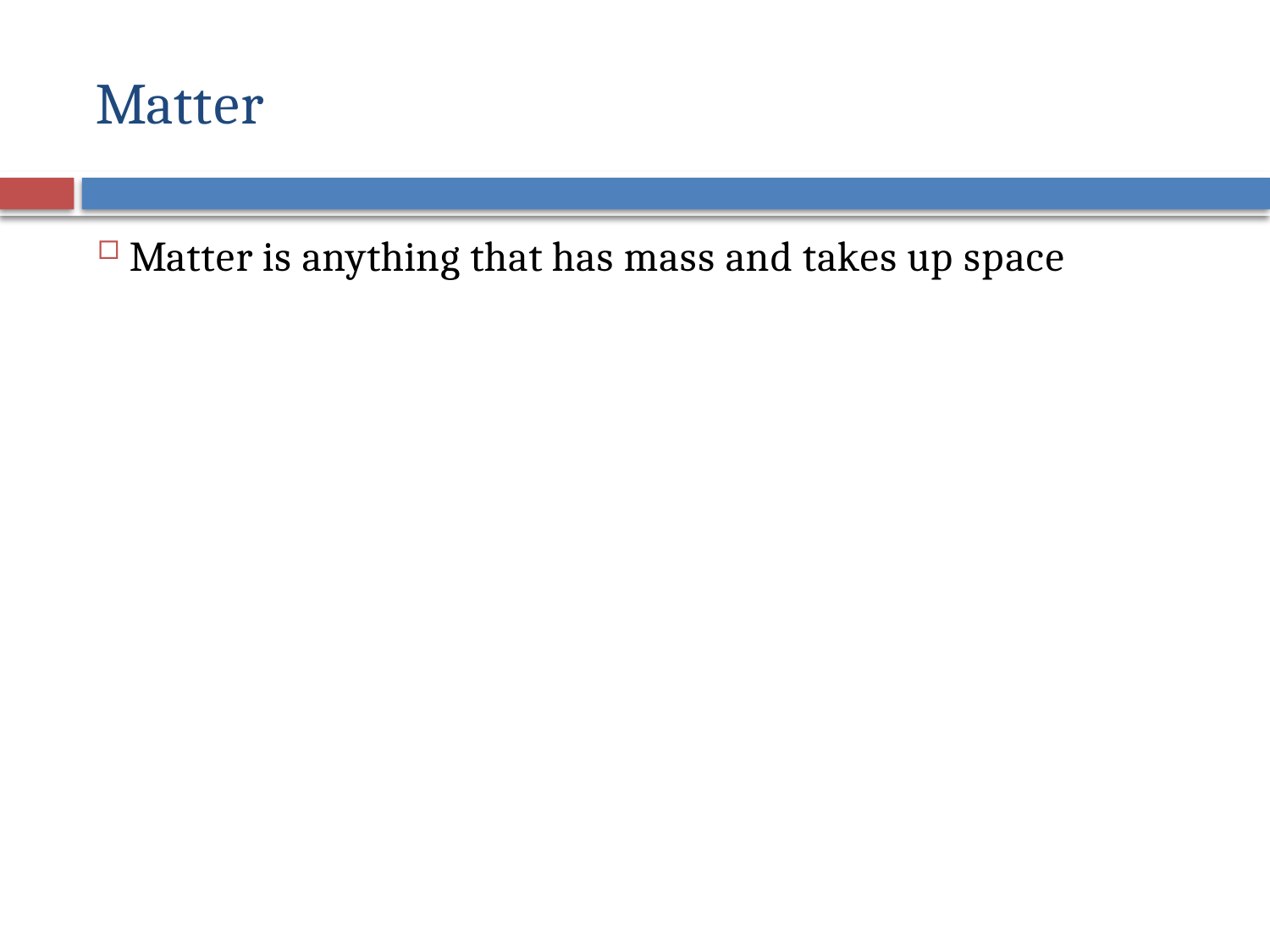

# Matter
Matter is anything that has mass and takes up space